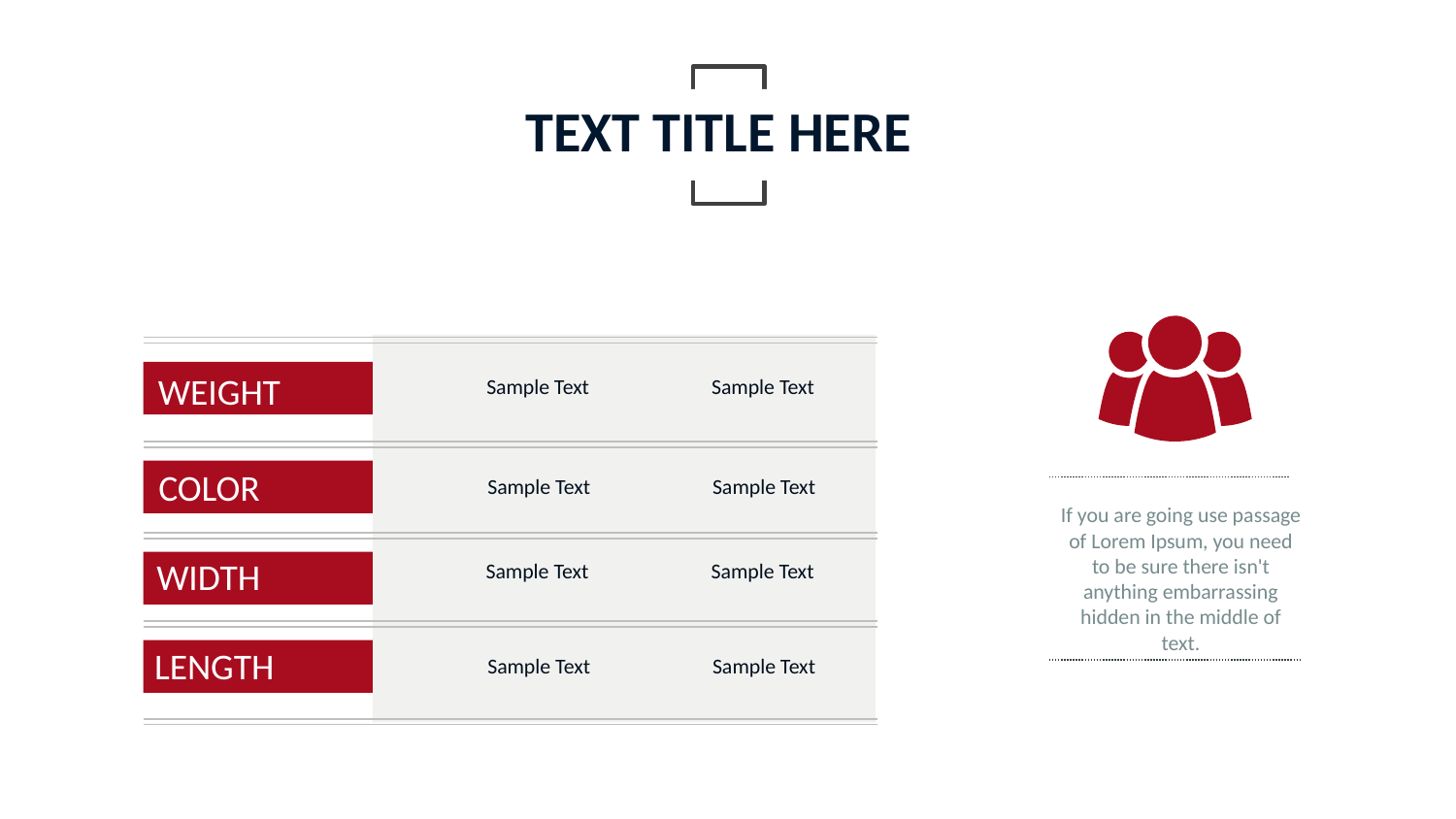

TEXT TITLE HERE

WEIGHT
Sample Text
Sample Text
COLOR

Sample Text
Sample Text
If you are going use passage of Lorem Ipsum, you need to be sure there isn't anything embarrassing hidden in the middle of text.
WIDTH

Sample Text
Sample Text
LENGTH

Sample Text
Sample Text